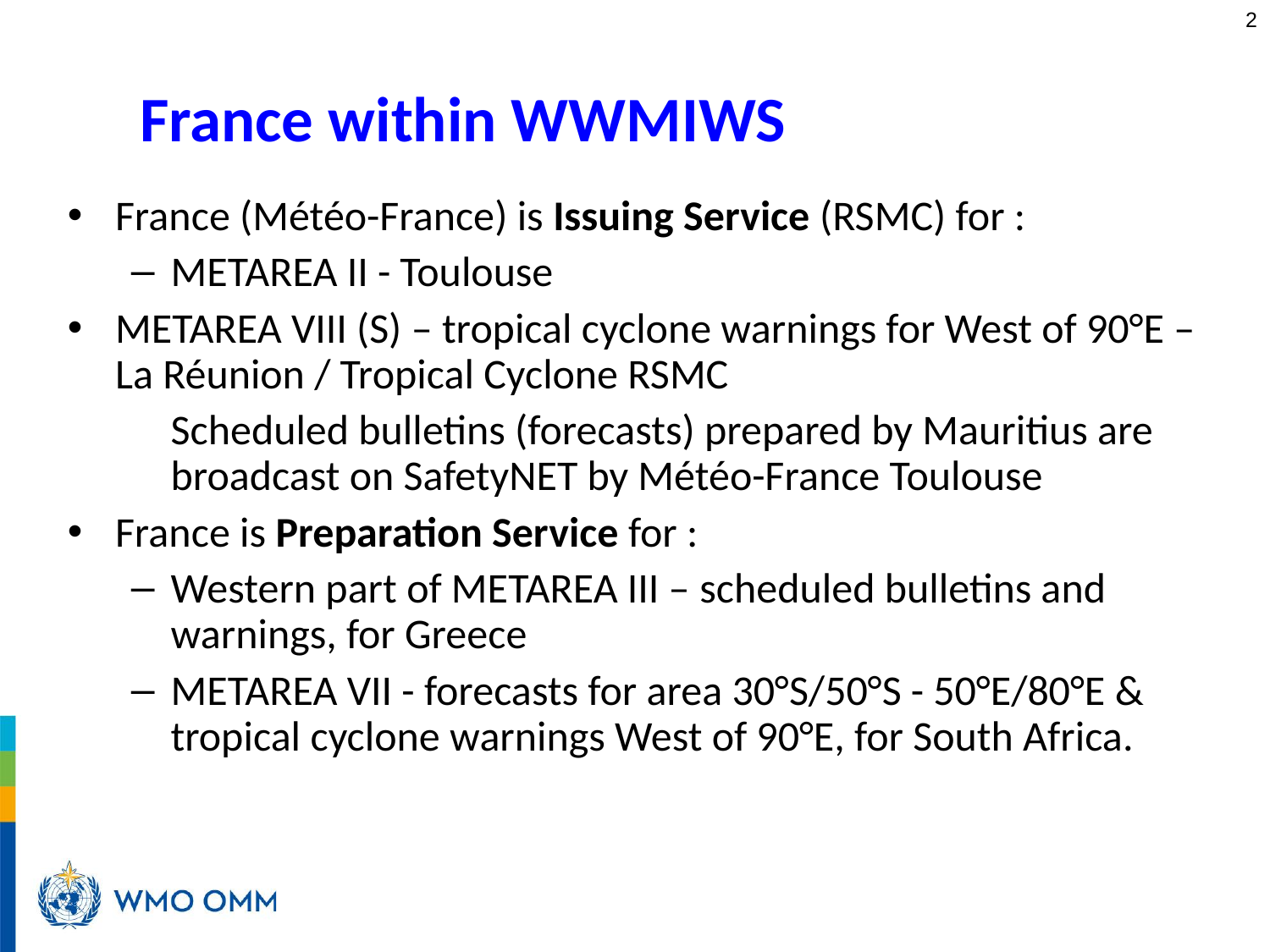

2
France within WWMIWS

France (Météo-France) is Issuing Service (RSMC) for :
METAREA II - Toulouse
METAREA VIII (S) – tropical cyclone warnings for West of 90°E – La Réunion / Tropical Cyclone RSMC
	Scheduled bulletins (forecasts) prepared by Mauritius are broadcast on SafetyNET by Météo-France Toulouse
France is Preparation Service for :
Western part of METAREA III – scheduled bulletins and warnings, for Greece
METAREA VII - forecasts for area 30°S/50°S - 50°E/80°E & tropical cyclone warnings West of 90°E, for South Africa.